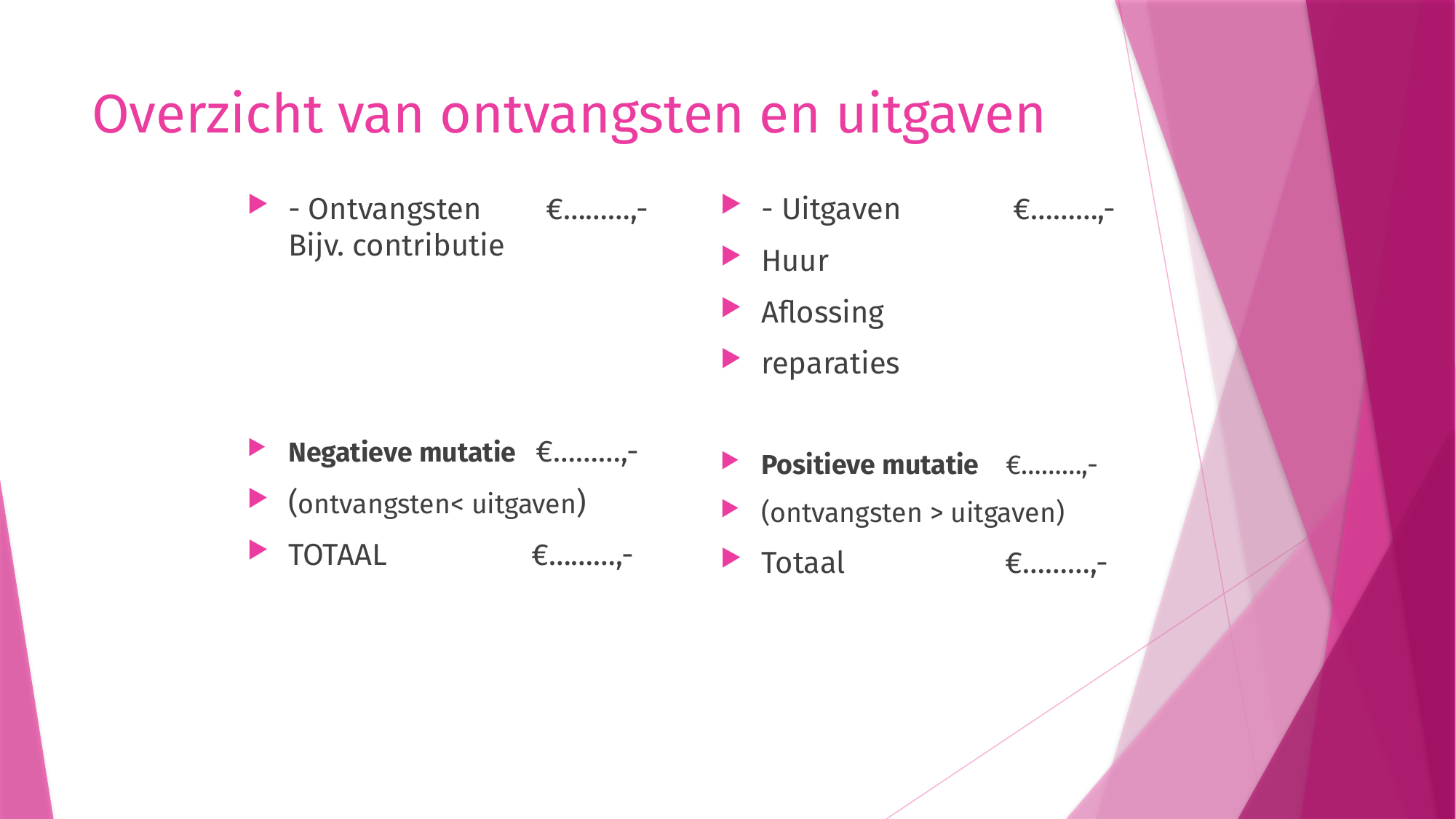

# Overzicht van ontvangsten en uitgaven
- Ontvangsten        €………,-Bijv. contributie

Negatieve mutatie   €………,-
(ontvangsten< uitgaven)
TOTAAL                  €………,-
- Uitgaven              €………,-
Huur
Aflossing
reparaties

Positieve mutatie    €………,-
(ontvangsten > uitgaven)
Totaal                    €………,-